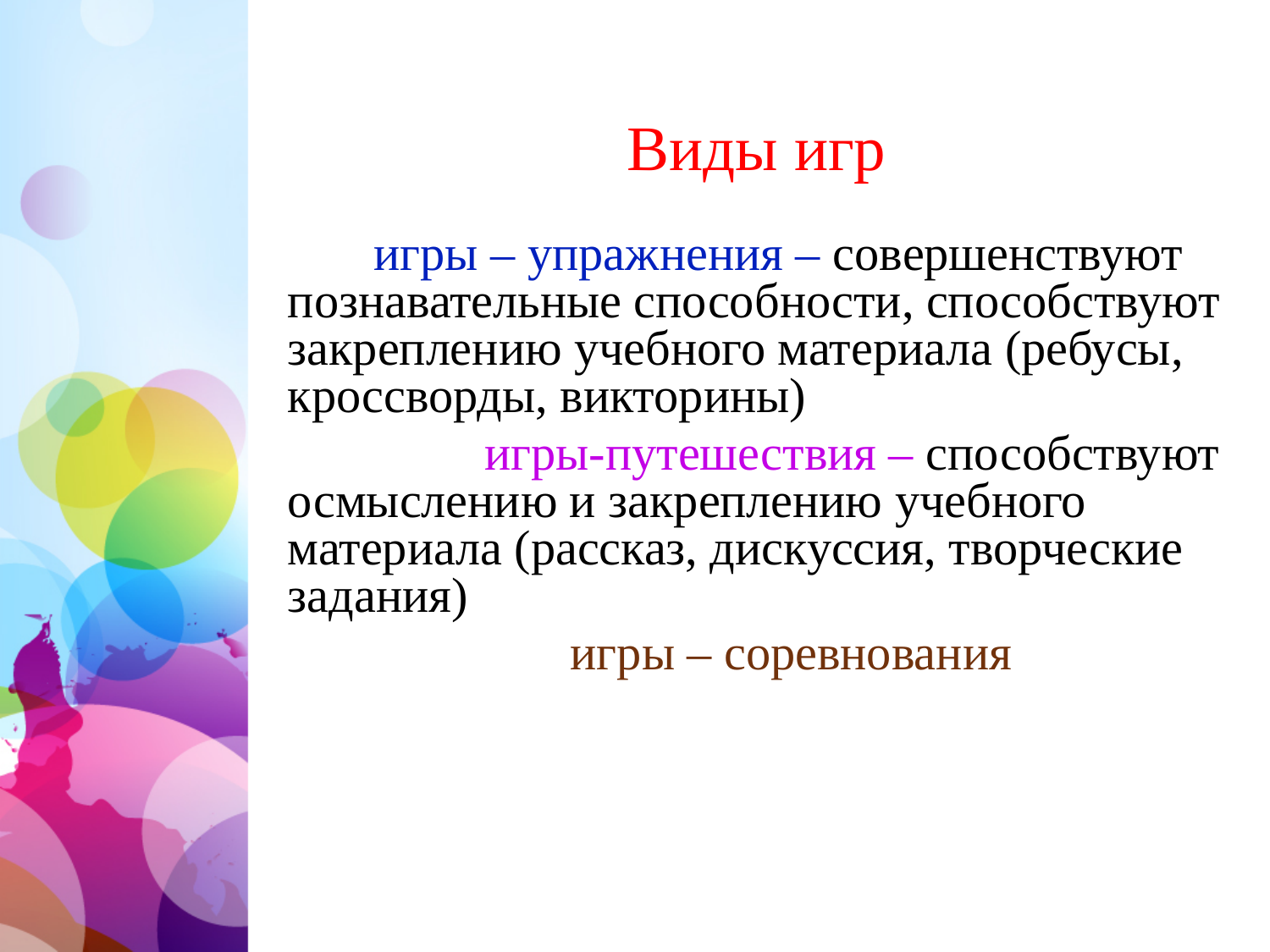

# Виды игр
       игры – упражнения – совершенствуют познавательные способности, способствуют закреплению учебного материала (ребусы, кроссворды, викторины)
                игры-путешествия – способствуют осмыслению и закреплению учебного материала (рассказ, дискуссия, творческие задания)
                       игры – соревнования